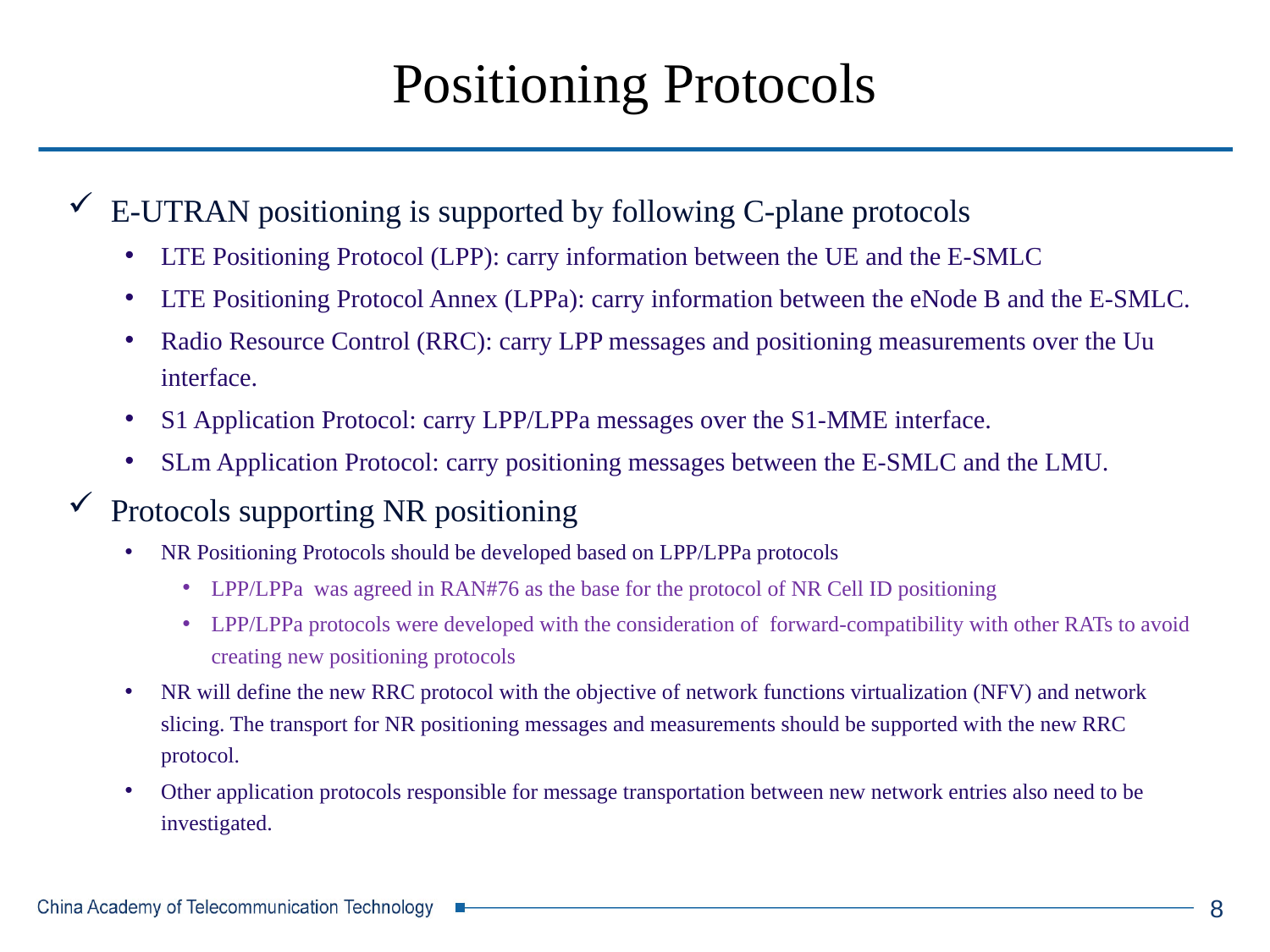

# Positioning Protocols
E-UTRAN positioning is supported by following C-plane protocols
LTE Positioning Protocol (LPP): carry information between the UE and the E-SMLC
LTE Positioning Protocol Annex (LPPa): carry information between the eNode B and the E-SMLC.
Radio Resource Control (RRC): carry LPP messages and positioning measurements over the Uu interface.
S1 Application Protocol: carry LPP/LPPa messages over the S1-MME interface.
SLm Application Protocol: carry positioning messages between the E-SMLC and the LMU.
Protocols supporting NR positioning
NR Positioning Protocols should be developed based on LPP/LPPa protocols
LPP/LPPa  was agreed in RAN#76 as the base for the protocol of NR Cell ID positioning
LPP/LPPa protocols were developed with the consideration of  forward-compatibility with other RATs to avoid creating new positioning protocols
NR will define the new RRC protocol with the objective of network functions virtualization (NFV) and network slicing. The transport for NR positioning messages and measurements should be supported with the new RRC protocol.
Other application protocols responsible for message transportation between new network entries also need to be investigated.
8